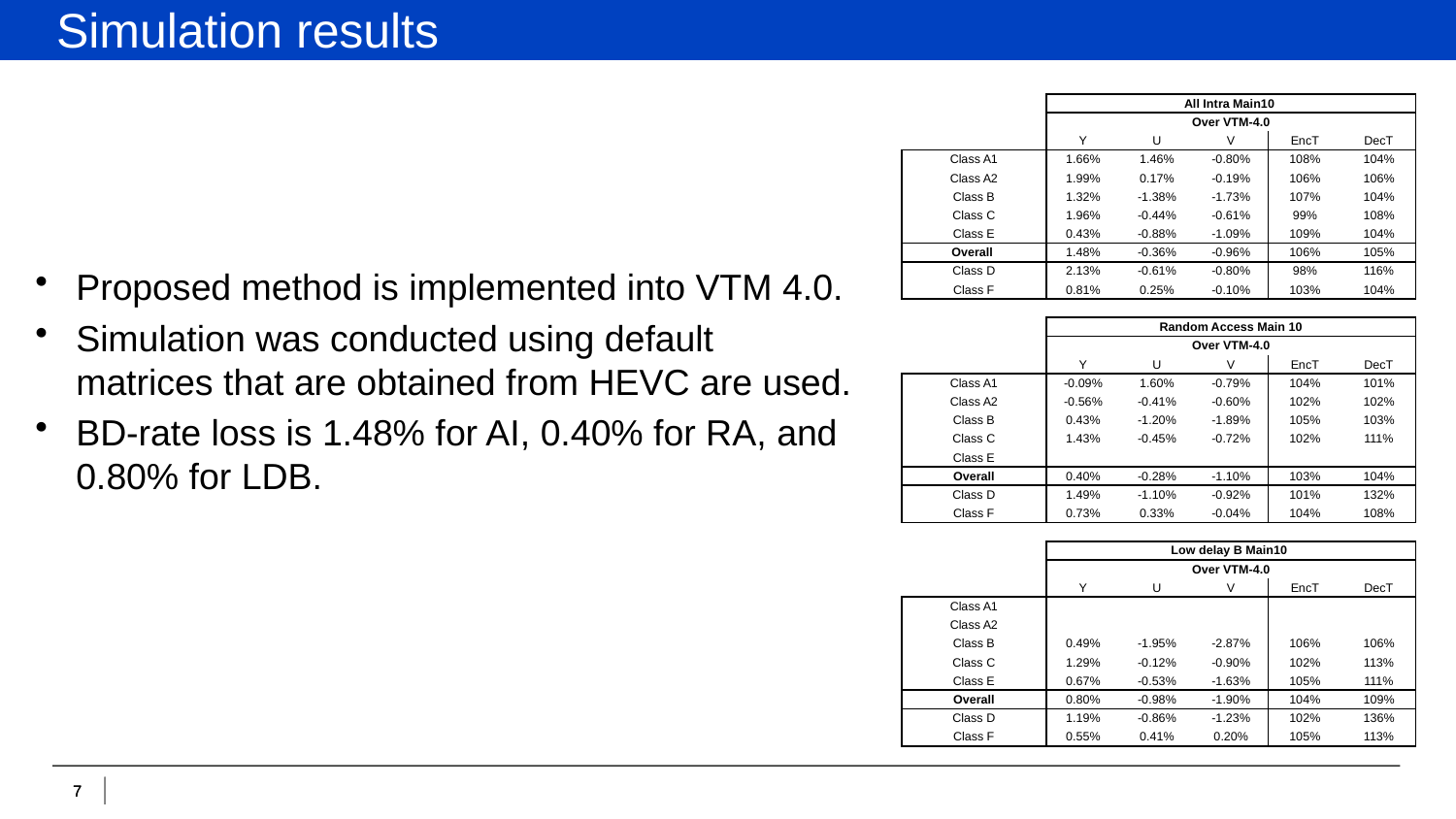

Simulation results
|  | All Intra Main10 |  |  |  |  |
| --- | --- | --- | --- | --- | --- |
|  | Over VTM-4.0 |  |  |  |  |
|  | Y | U | V | EncT | DecT |
| Class A1 | 1.66% | 1.46% | -0.80% | 108% | 104% |
| Class A2 | 1.99% | 0.17% | -0.19% | 106% | 106% |
| Class B | 1.32% | -1.38% | -1.73% | 107% | 104% |
| Class C | 1.96% | -0.44% | -0.61% | 99% | 108% |
| Class E | 0.43% | -0.88% | -1.09% | 109% | 104% |
| Overall | 1.48% | -0.36% | -0.96% | 106% | 105% |
| Class D | 2.13% | -0.61% | -0.80% | 98% | 116% |
| Class F | 0.81% | 0.25% | -0.10% | 103% | 104% |
|  |  |  |  |  |  |
|  | Random Access Main 10 |  |  |  |  |
|  | Over VTM-4.0 |  |  |  |  |
|  | Y | U | V | EncT | DecT |
| Class A1 | -0.09% | 1.60% | -0.79% | 104% | 101% |
| Class A2 | -0.56% | -0.41% | -0.60% | 102% | 102% |
| Class B | 0.43% | -1.20% | -1.89% | 105% | 103% |
| Class C | 1.43% | -0.45% | -0.72% | 102% | 111% |
| Class E |  |  |  |  |  |
| Overall | 0.40% | -0.28% | -1.10% | 103% | 104% |
| Class D | 1.49% | -1.10% | -0.92% | 101% | 132% |
| Class F | 0.73% | 0.33% | -0.04% | 104% | 108% |
|  |  |  |  |  |  |
|  | Low delay B Main10 |  |  |  |  |
|  | Over VTM-4.0 |  |  |  |  |
|  | Y | U | V | EncT | DecT |
| Class A1 |  |  |  |  |  |
| Class A2 |  |  |  |  |  |
| Class B | 0.49% | -1.95% | -2.87% | 106% | 106% |
| Class C | 1.29% | -0.12% | -0.90% | 102% | 113% |
| Class E | 0.67% | -0.53% | -1.63% | 105% | 111% |
| Overall | 0.80% | -0.98% | -1.90% | 104% | 109% |
| Class D | 1.19% | -0.86% | -1.23% | 102% | 136% |
| Class F | 0.55% | 0.41% | 0.20% | 105% | 113% |
Proposed method is implemented into VTM 4.0.
Simulation was conducted using default matrices that are obtained from HEVC are used.
BD-rate loss is 1.48% for AI, 0.40% for RA, and 0.80% for LDB.
7